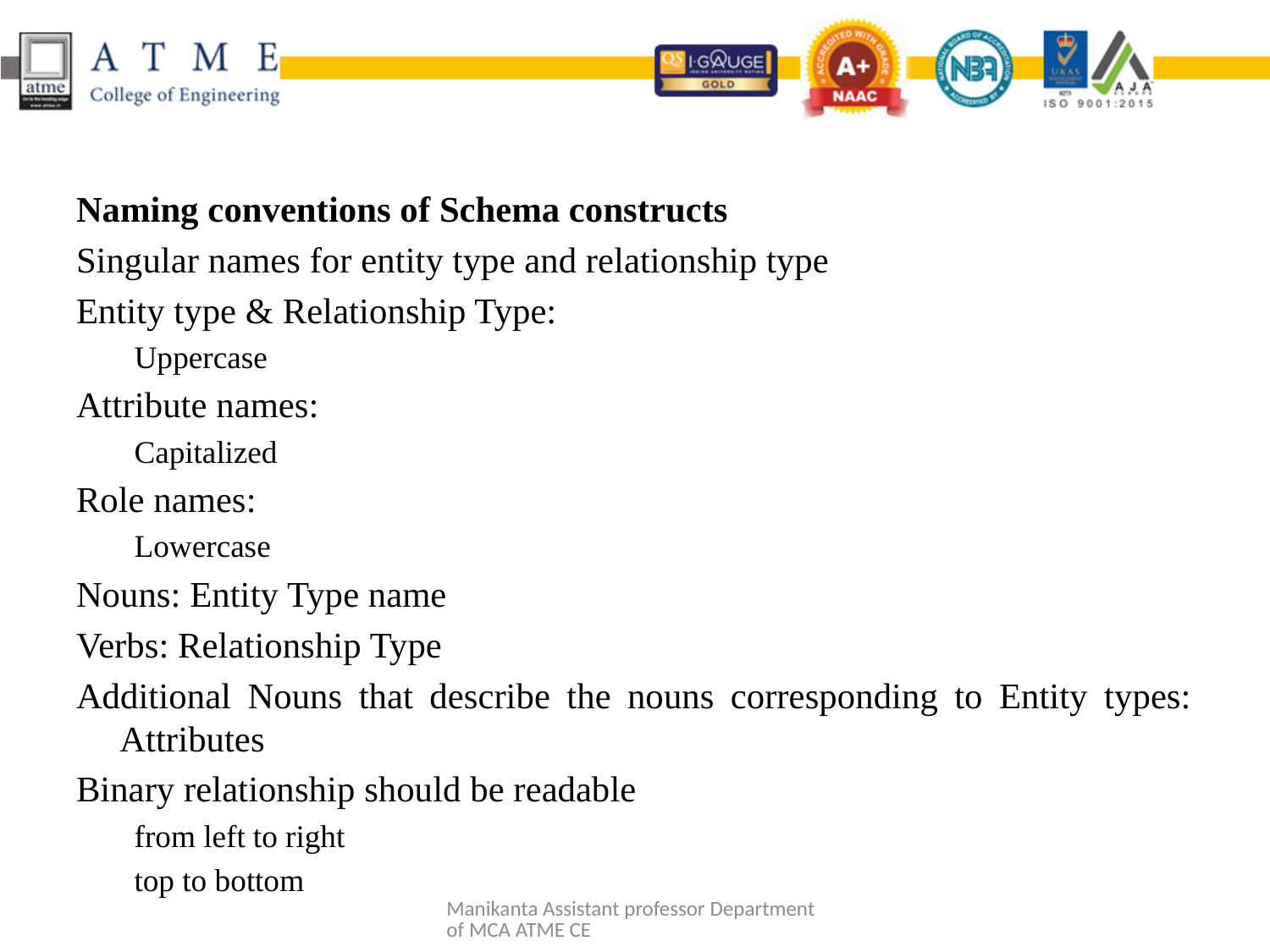

Naming conventions of Schema constructs
Singular names for entity type and relationship type
Entity type & Relationship Type:
Uppercase
Attribute names:
Capitalized
Role names:
Lowercase
Nouns: Entity Type name
Verbs: Relationship Type
Additional Nouns that describe the nouns corresponding to Entity types: Attributes
Binary relationship should be readable
from left to right
top to bottom

Manikanta Assistant professor Department of MCA ATME CE